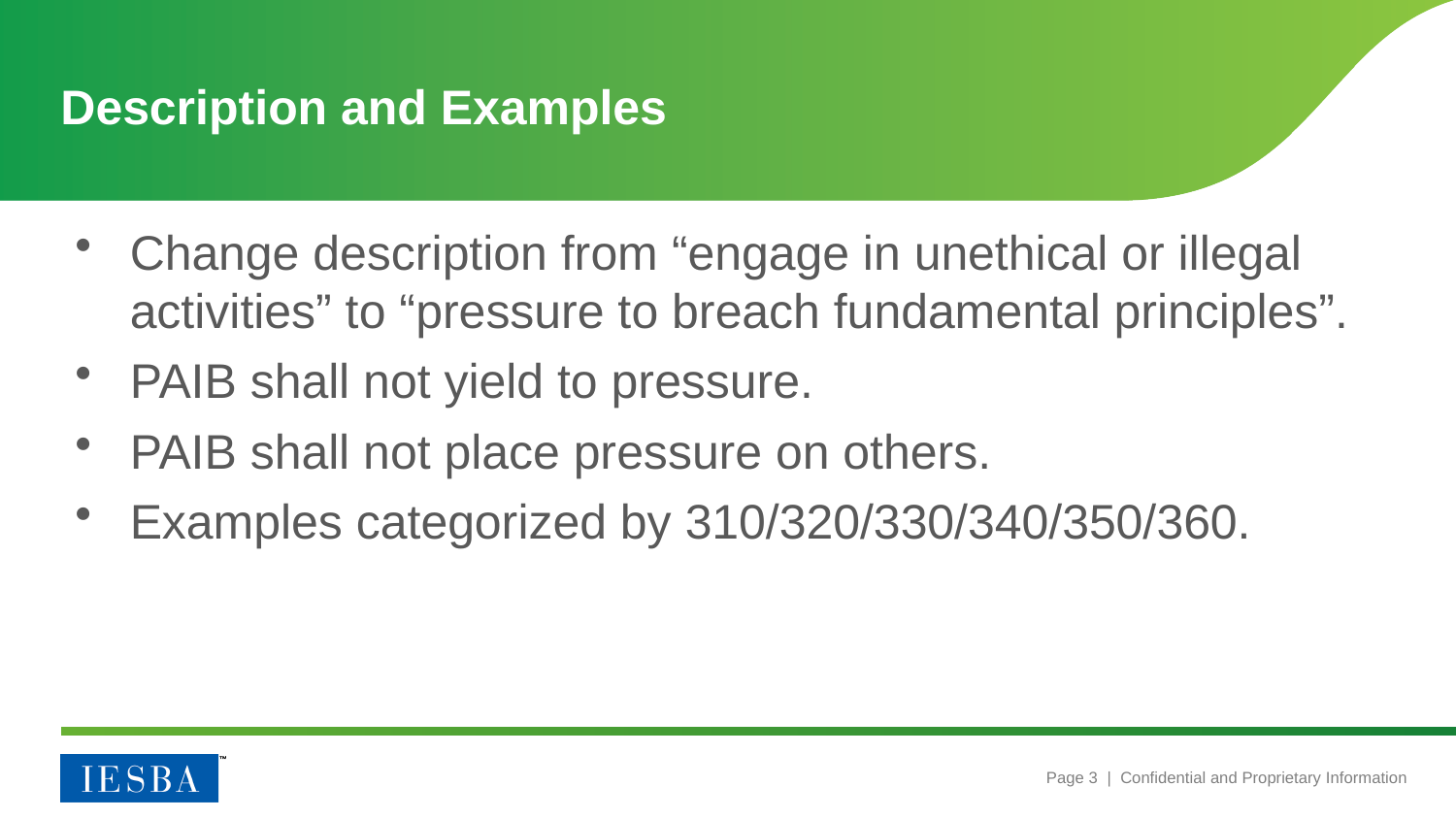

# Description and Examples
Change description from “engage in unethical or illegal activities” to “pressure to breach fundamental principles”.
PAIB shall not yield to pressure.
PAIB shall not place pressure on others.
Examples categorized by 310/320/330/340/350/360.